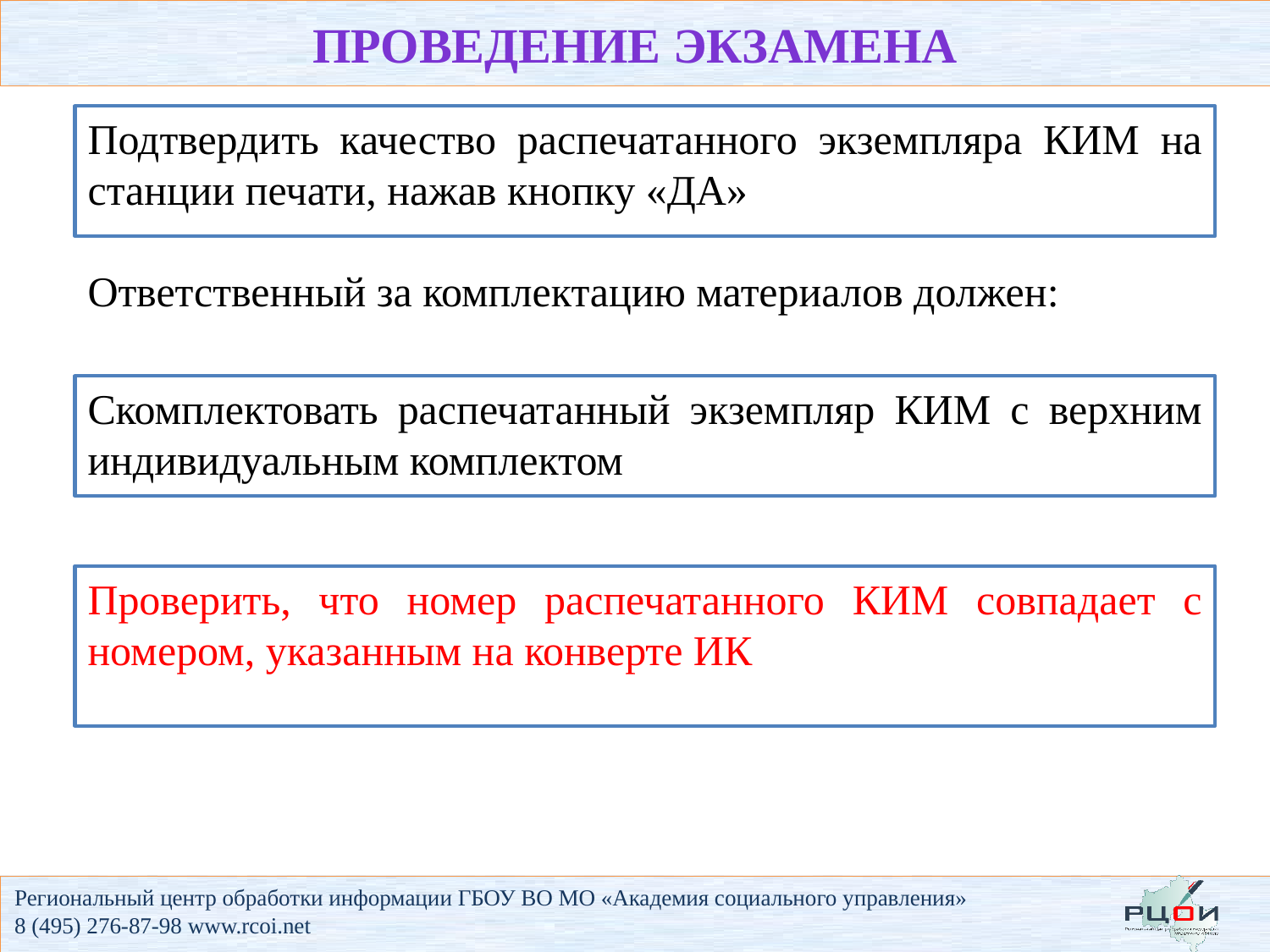

проведение экзамена
Подтвердить качество распечатанного экземпляра КИМ на станции печати, нажав кнопку «ДА»

Ответственный за комплектацию материалов должен:
Скомплектовать распечатанный экземпляр КИМ с верхним индивидуальным комплектом
Проверить, что номер распечатанного КИМ совпадает с номером, указанным на конверте ИК